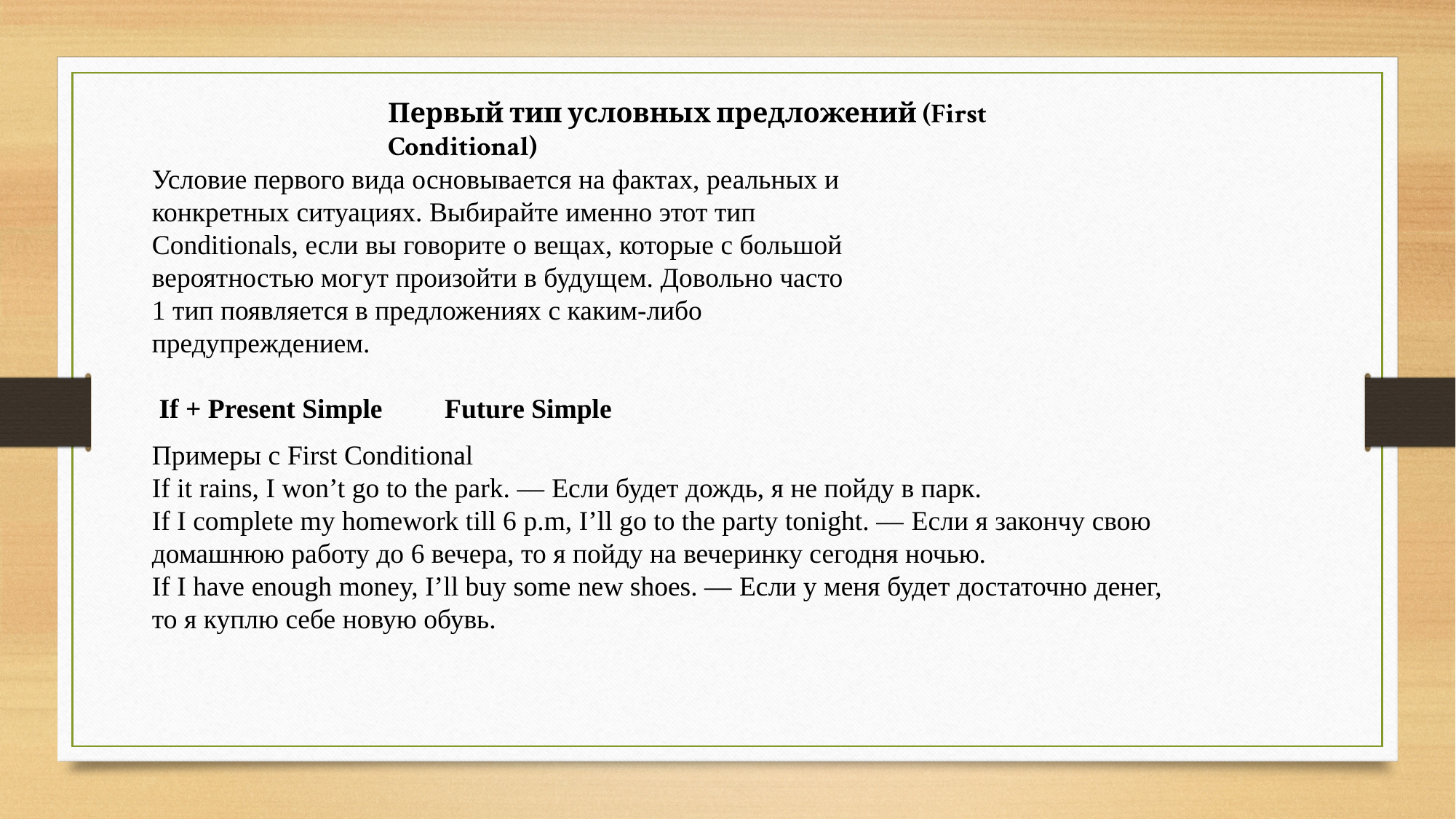

Первый тип условных предложений (First Conditional)
Условие первого вида основывается на фактах, реальных и конкретных ситуациях. Выбирайте именно этот тип Conditionals, если вы говорите о вещах, которые с большой вероятностью могут произойти в будущем. Довольно часто 1 тип появляется в предложениях с каким-либо предупреждением.

 If + Present Simple         Future Simple
Примеры с First Conditional
If it rains, I won’t go to the park. — Если будет дождь, я не пойду в парк.
If I complete my homework till 6 p.m, I’ll go to the party tonight. — Если я закончу свою домашнюю работу до 6 вечера, то я пойду на вечеринку сегодня ночью.
If I have enough money, I’ll buy some new shoes. — Если у меня будет достаточно денег, то я куплю себе новую обувь.